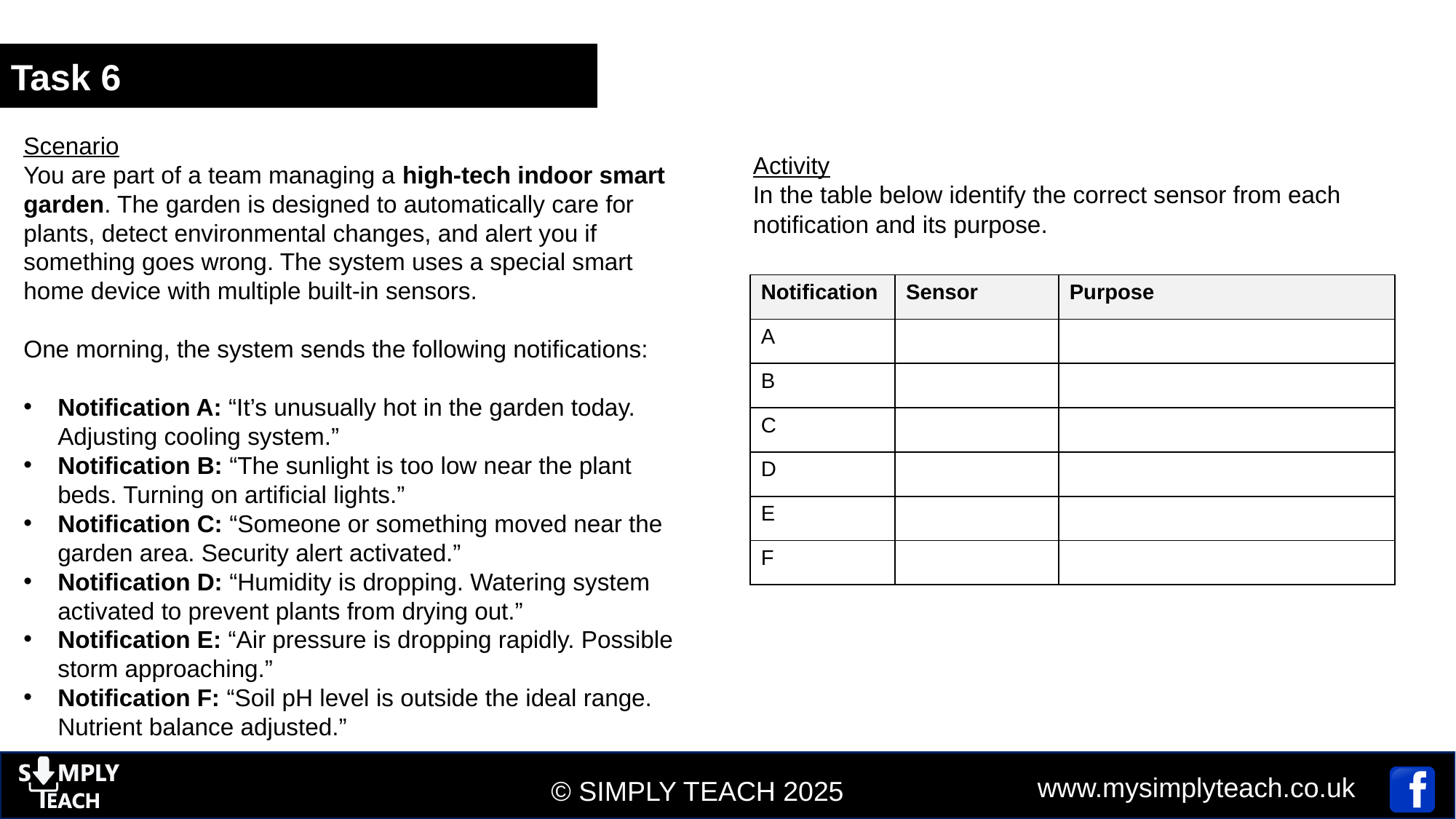

Task 6
Scenario
You are part of a team managing a high-tech indoor smart garden. The garden is designed to automatically care for plants, detect environmental changes, and alert you if something goes wrong. The system uses a special smart home device with multiple built-in sensors.

One morning, the system sends the following notifications:

Notification A: “It’s unusually hot in the garden today. Adjusting cooling system.”
Notification B: “The sunlight is too low near the plant beds. Turning on artificial lights.”
Notification C: “Someone or something moved near the garden area. Security alert activated.”
Notification D: “Humidity is dropping. Watering system activated to prevent plants from drying out.”
Notification E: “Air pressure is dropping rapidly. Possible storm approaching.”
Notification F: “Soil pH level is outside the ideal range. Nutrient balance adjusted.”

Activity
In the table below identify the correct sensor from each notification and its purpose.
| Notification | Sensor | Purpose |
| --- | --- | --- |
| A |  |  |
| B |  |  |
| C |  |  |
| D |  |  |
| E |  |  |
| F |  |  |